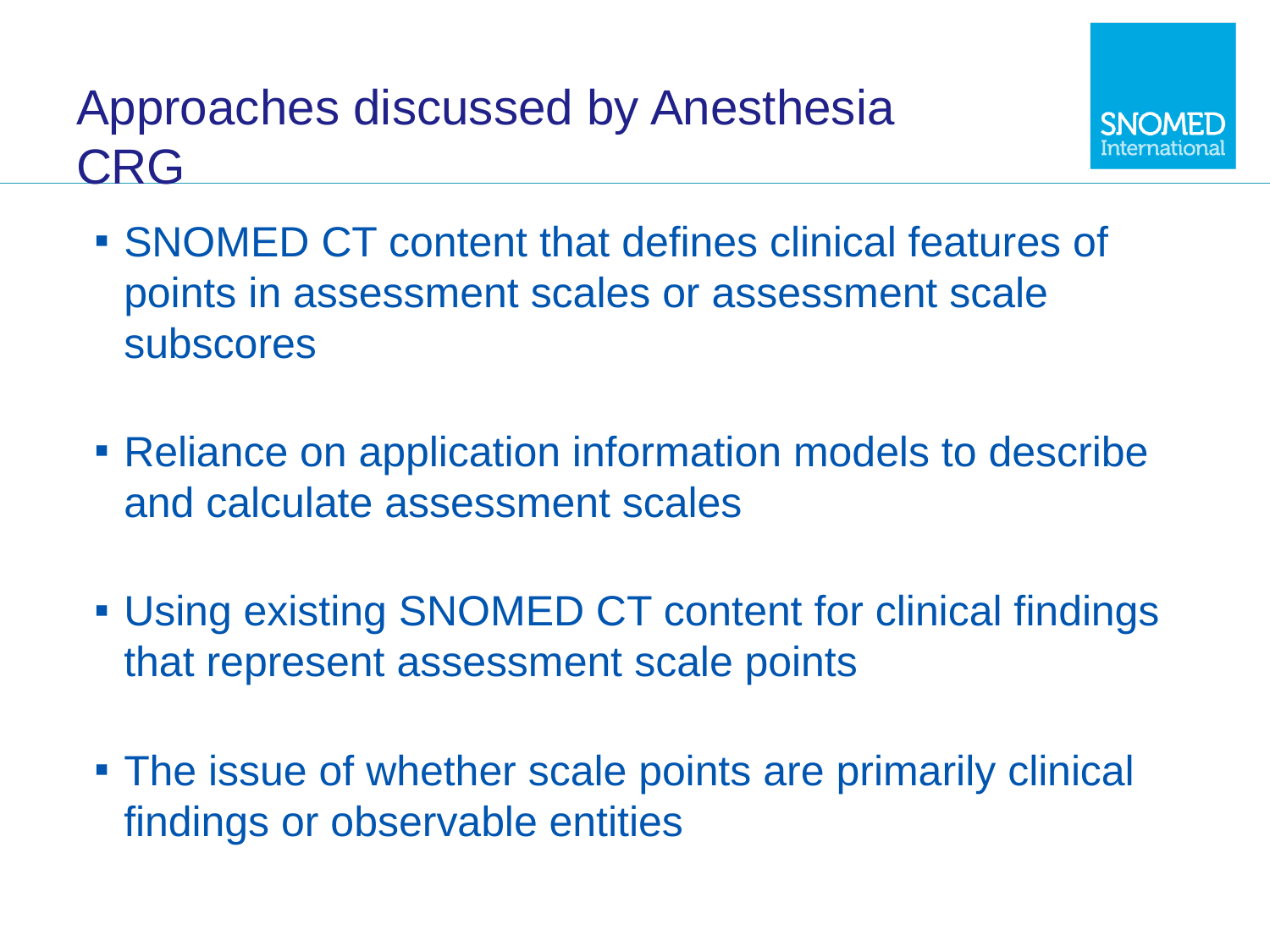

# Approaches discussed by Anesthesia CRG
SNOMED CT content that defines clinical features of points in assessment scales or assessment scale subscores

Reliance on application information models to describe and calculate assessment scales

Using existing SNOMED CT content for clinical findings that represent assessment scale points

The issue of whether scale points are primarily clinical findings or observable entities